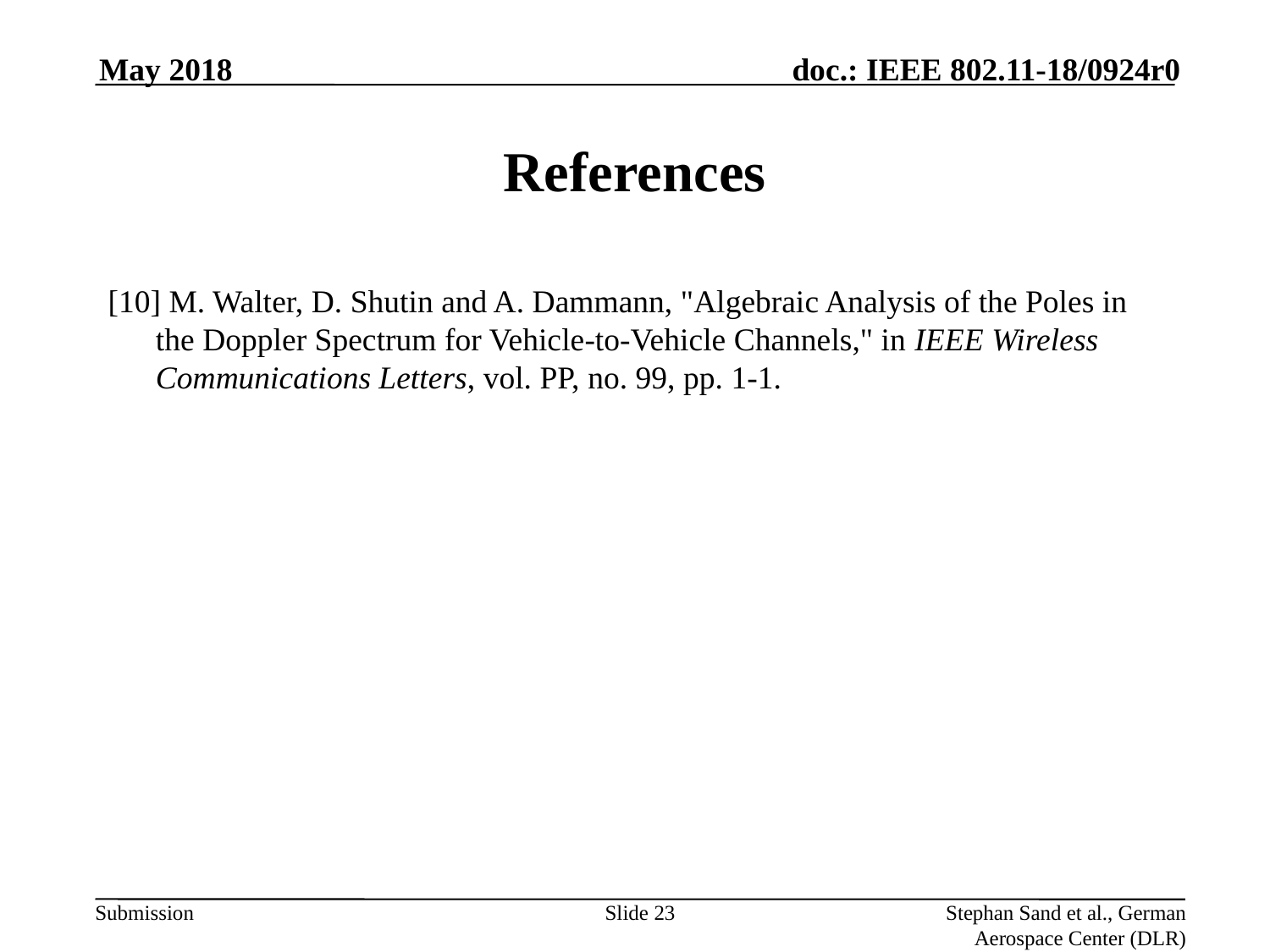

May 2018
# References
[10] M. Walter, D. Shutin and A. Dammann, "Algebraic Analysis of the Poles in the Doppler Spectrum for Vehicle-to-Vehicle Channels," in IEEE Wireless Communications Letters, vol. PP, no. 99, pp. 1-1.
Slide 23
Stephan Sand et al., German Aerospace Center (DLR)